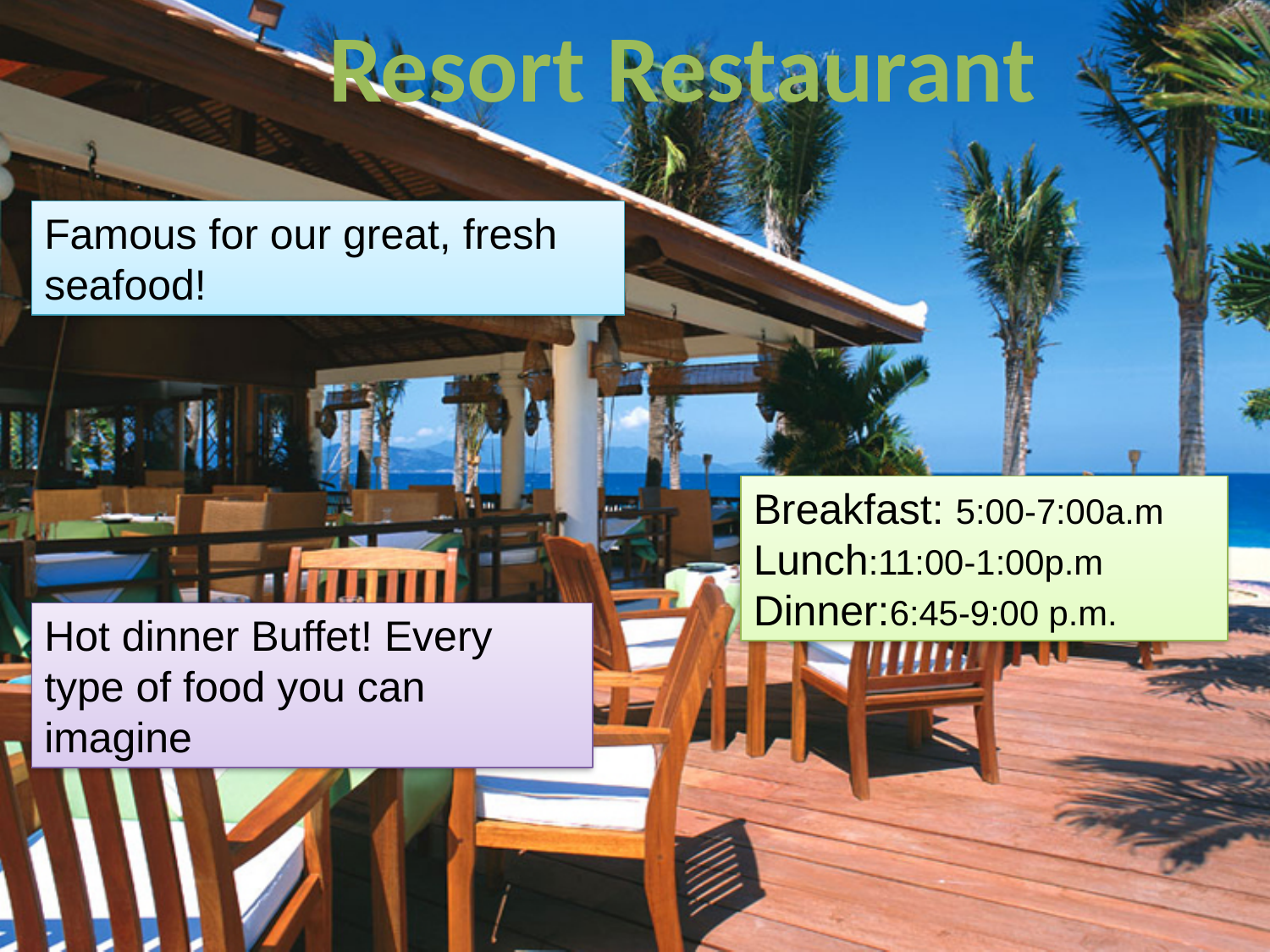

Resort Restaurant
Famous for our great, fresh seafood!
Breakfast: 5:00-7:00a.m
Lunch:11:00-1:00p.m
Dinner:6:45-9:00 p.m.
Hot dinner Buffet! Every type of food you can imagine